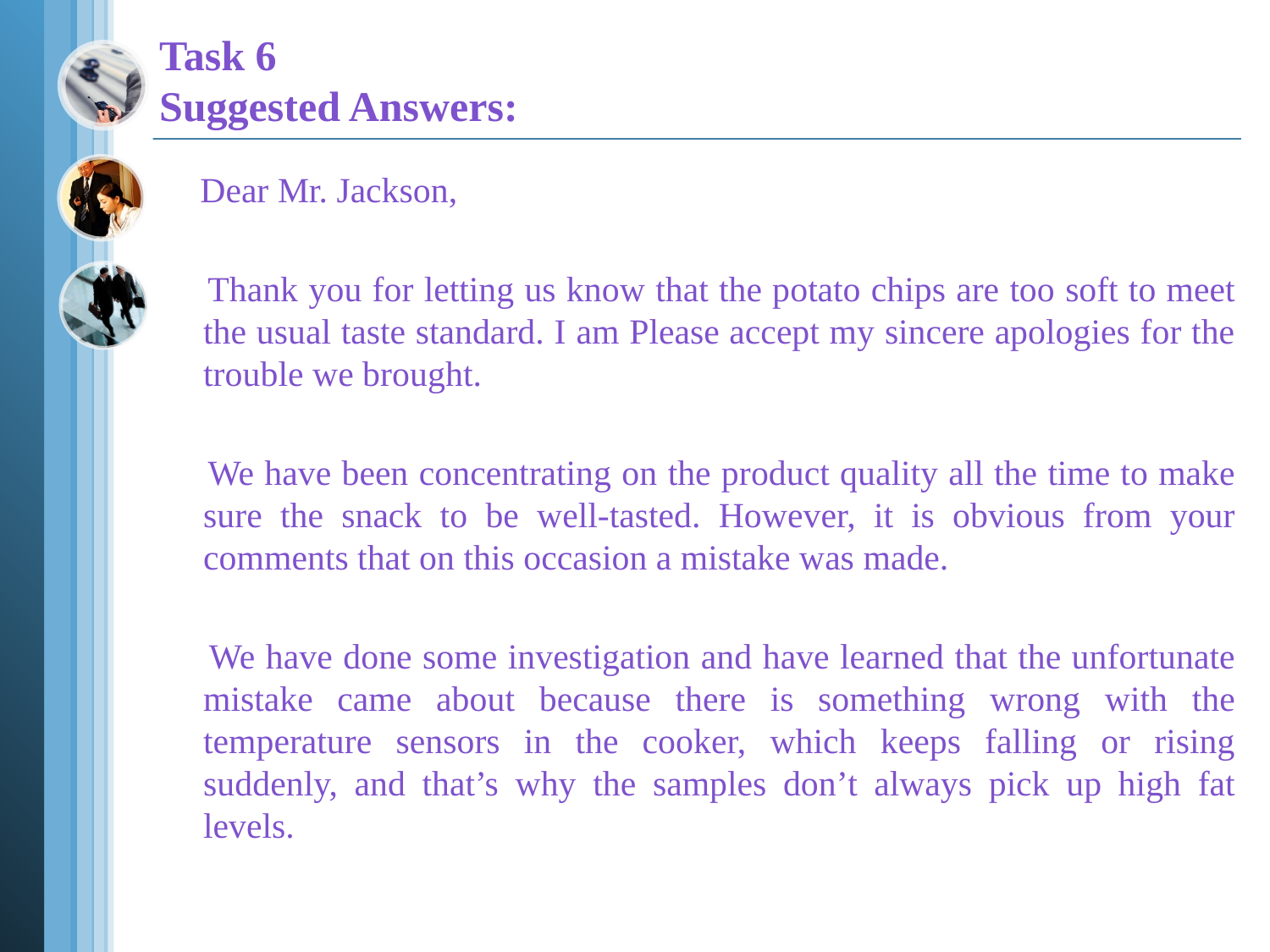

# Task 6 Suggested Answers:
     Dear Mr. Jackson,

     Thank you for letting us know that the potato chips are too soft to meet the usual taste standard. I am Please accept my sincere apologies for the trouble we brought.

     We have been concentrating on the product quality all the time to make sure the snack to be well-tasted. However, it is obvious from your comments that on this occasion a mistake was made.

     We have done some investigation and have learned that the unfortunate mistake came about because there is something wrong with the temperature sensors in the cooker, which keeps falling or rising suddenly, and that’s why the samples don’t always pick up high fat levels.